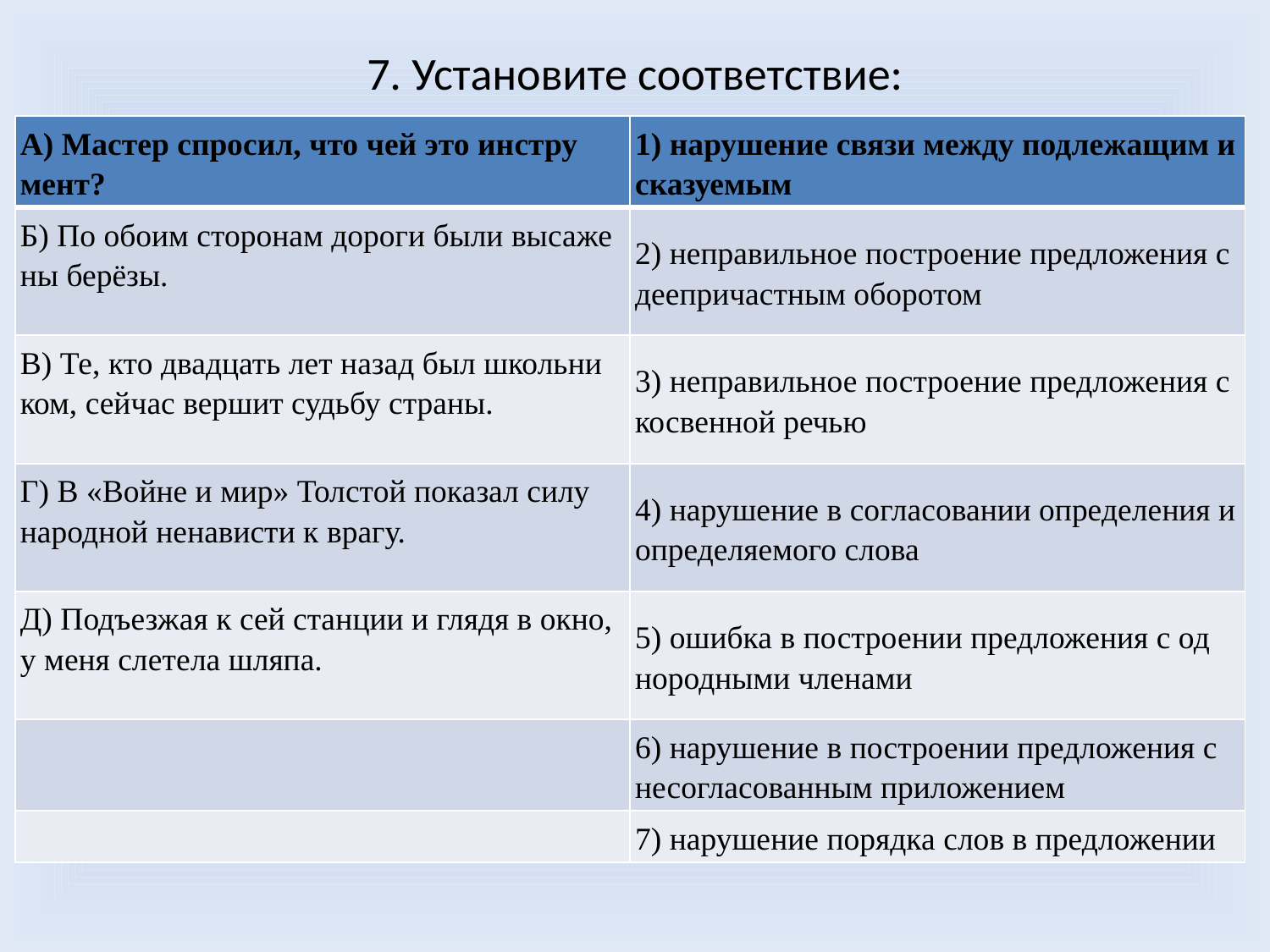

# 7. Установите соответствие:
| A) Ма­стер спро­сил, что чей это ин­стру­мент? | 1) на­ру­ше­ние связи между под­ле­жа­щим и ска­зу­е­мым |
| --- | --- |
| Б) По обоим сто­ро­нам до­ро­ги были вы­са­же­ны берёзы. | 2) не­пра­виль­ное по­стро­е­ние пред­ло­же­ния с де­е­при­част­ным обо­ро­том |
| В) Те, кто два­дцать лет назад был школь­ни­ком, сей­час вер­шит судь­бу стра­ны. | 3) не­пра­виль­ное по­стро­е­ние пред­ло­же­ния с кос­вен­ной речью |
| Г) В «Войне и мир» Тол­стой по­ка­зал силу на­род­ной не­на­ви­сти к врагу. | 4) на­ру­ше­ние в со­гла­со­ва­нии опре­де­ле­ния и опре­де­ля­е­мо­го слова |
| Д) Подъ­ез­жая к сей стан­ции и глядя в окно, у меня сле­те­ла шляпа. | 5) ошиб­ка в по­стро­е­нии пред­ло­же­ния с од­но­род­ны­ми чле­на­ми |
|  | 6) на­ру­ше­ние в по­стро­е­нии пред­ло­же­ния с не­со­гла­со­ван­ным при­ло­же­ни­ем |
|  | 7) на­ру­ше­ние по­ряд­ка слов в пред­ло­же­нии |